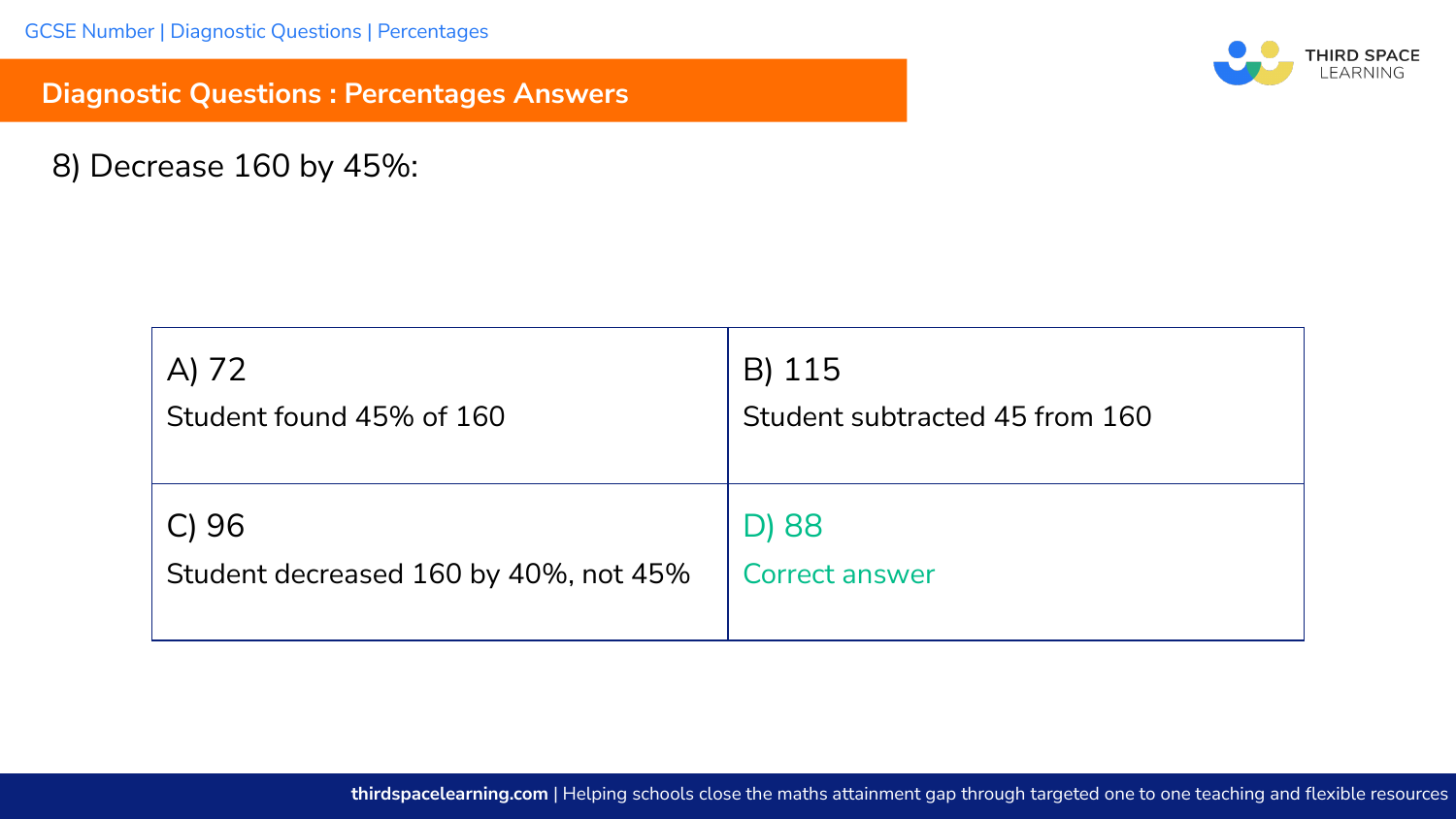

Diagnostic Questions : Percentages Answers
| 8) Decrease 160 by 45%: |
| --- |
| A) 72 Student found 45% of 160 | B) 115 Student subtracted 45 from 160 |
| --- | --- |
| C) 96 Student decreased 160 by 40%, not 45% | D) 88 Correct answer |